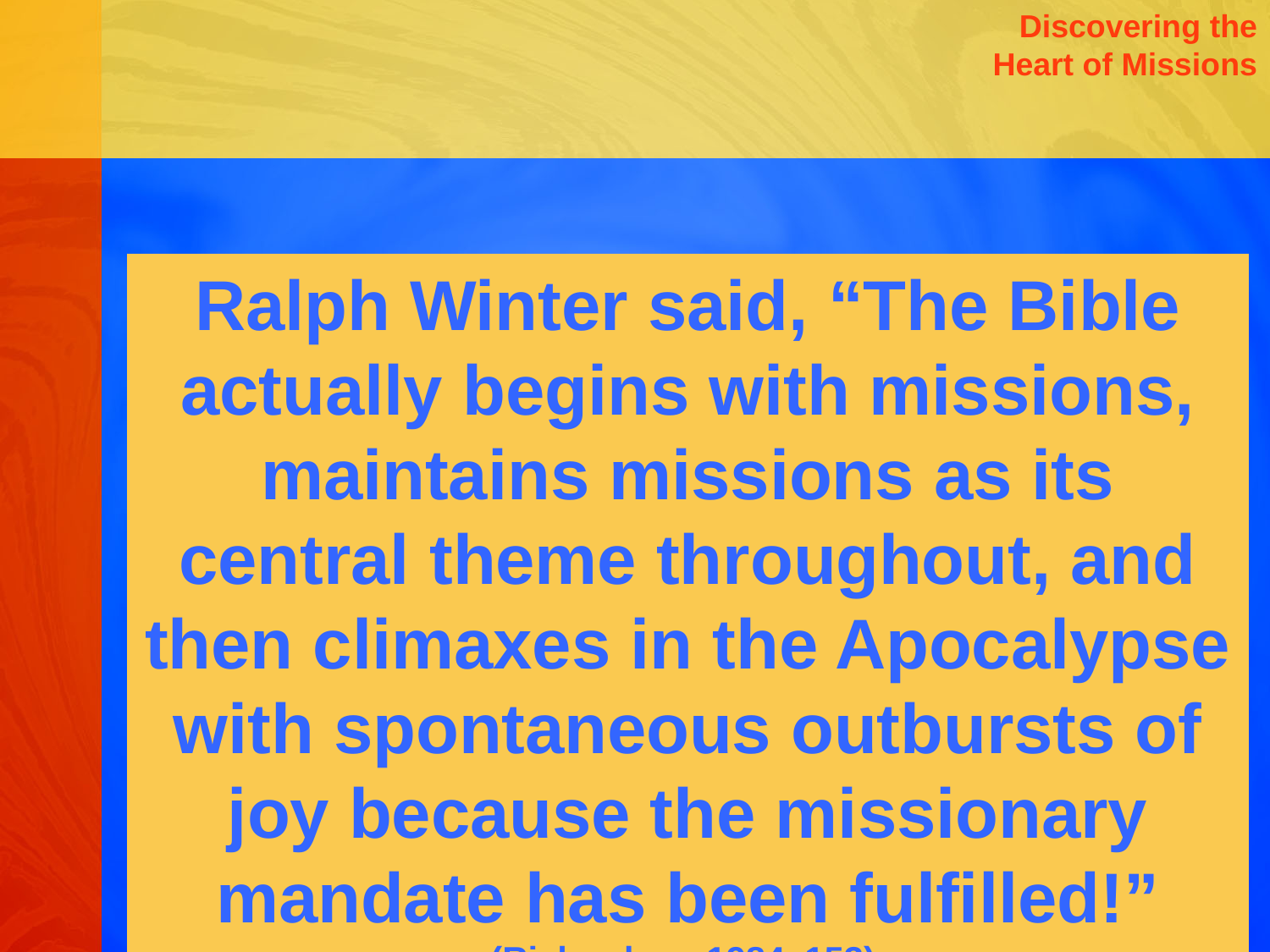

Discovering the Heart of Missions
Ralph Winter said, “The Bible actually begins with missions, maintains missions as its central theme throughout, and then climaxes in the Apocalypse with spontaneous outbursts of joy because the missionary mandate has been fulfilled!” (Richardson 1984, 153)